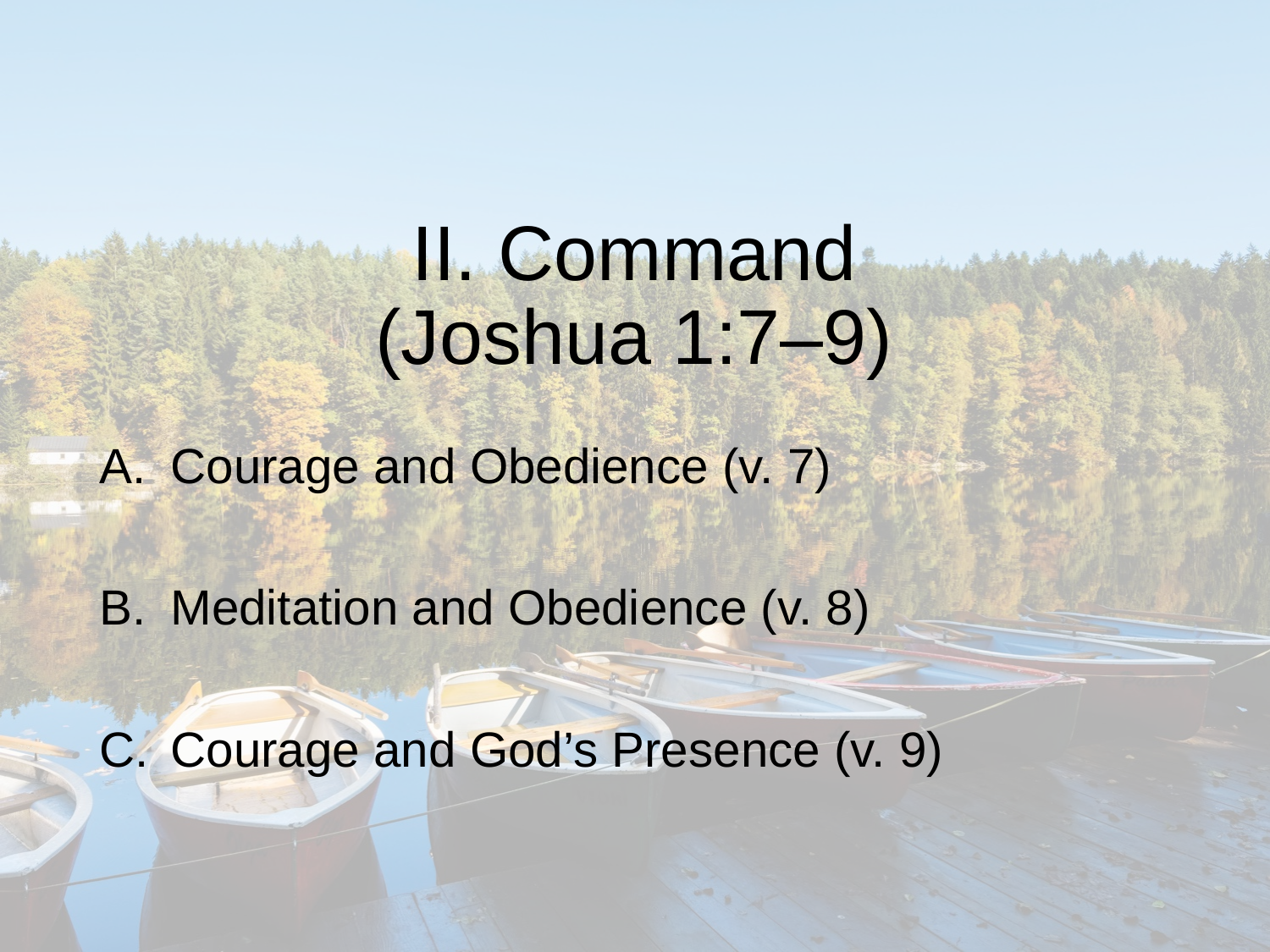

# II. Command (Joshua 1:7–9)
Courage and Obedience (v. 7)

Meditation and Obedience (v. 8)

Courage and God’s Presence (v. 9)